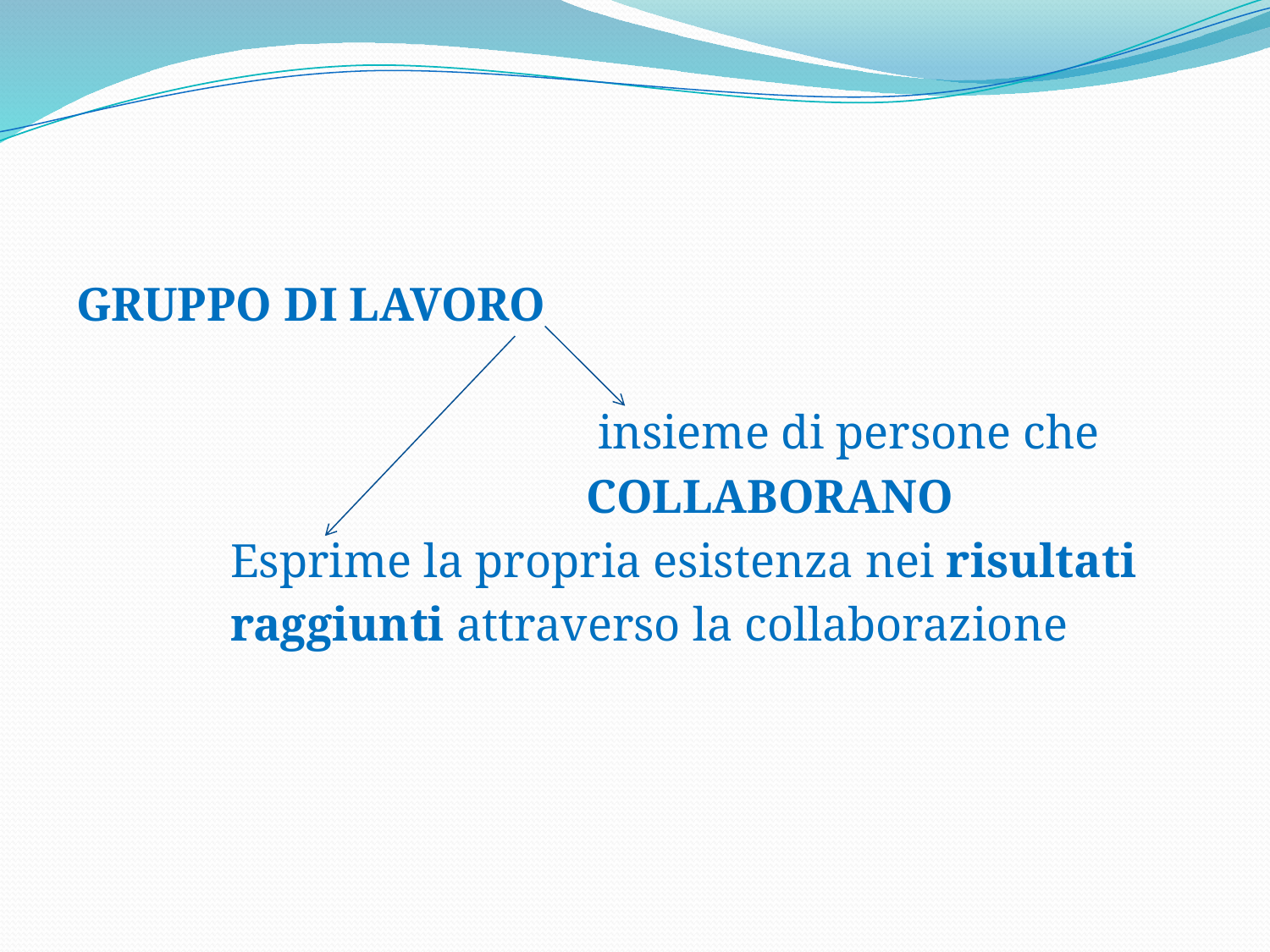

#
GRUPPO DI LAVORO

                                            insieme di persone che
                                           COLLABORANO
             Esprime la propria esistenza nei risultati
             raggiunti attraverso la collaborazione